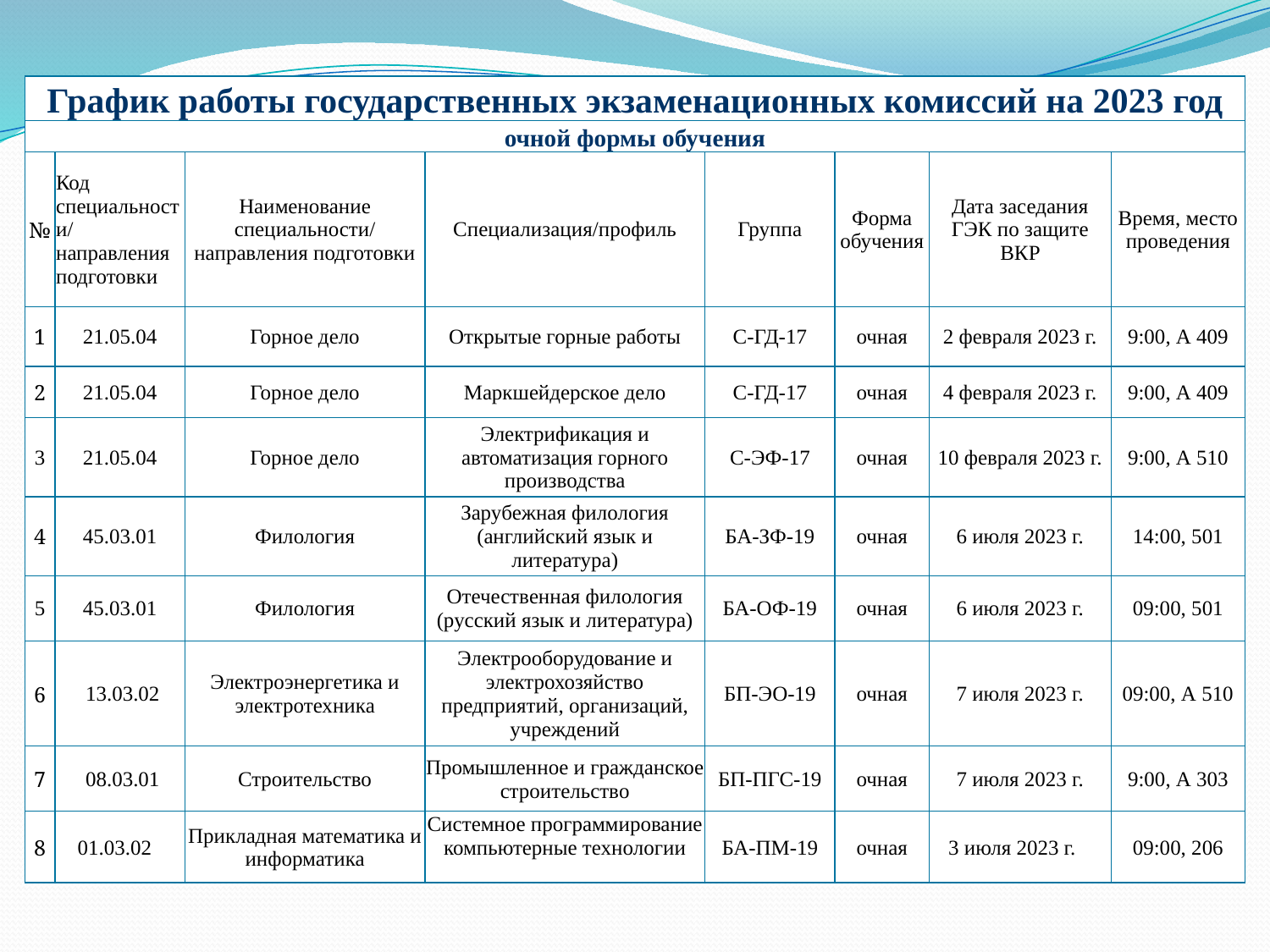

| График работы государственных экзаменационных комиссий на 2023 год |  |  |  |  |  |  |  |
| --- | --- | --- | --- | --- | --- | --- | --- |
| очной формы обучения |  |  |  |  |  |  |  |
| № | Код специальности/ направления подготовки | Наименование специальности/ направления подготовки | Специализация/профиль | Группа | Форма обучения | Дата заседания ГЭК по защите ВКР | Время, место проведения |
| 1 | 21.05.04 | Горное дело | Открытые горные работы | С-ГД-17 | очная | 2 февраля 2023 г. | 9:00, А 409 |
| 2 | 21.05.04 | Горное дело | Маркшейдерское дело | С-ГД-17 | очная | 4 февраля 2023 г. | 9:00, А 409 |
| 3 | 21.05.04 | Горное дело | Электрификация и автоматизация горного производства | С-ЭФ-17 | очная | 10 февраля 2023 г. | 9:00, А 510 |
| 4 | 45.03.01 | Филология | Зарубежная филология (английский язык и литература) | БА-ЗФ-19 | очная | 6 июля 2023 г. | 14:00, 501 |
| 5 | 45.03.01 | Филология | Отечественная филология (русский язык и литература) | БА-ОФ-19 | очная | 6 июля 2023 г. | 09:00, 501 |
| 6 | 13.03.02 | Электроэнергетика и электротехника | Электрооборудование и электрохозяйство предприятий, организаций, учреждений | БП-ЭО-19 | очная | 7 июля 2023 г. | 09:00, А 510 |
| 7 | 08.03.01 | Строительство | Промышленное и гражданское строительство | БП-ПГС-19 | очная | 7 июля 2023 г. | 9:00, А 303 |
| 8 | 01.03.02 | Прикладная математика и информатика | Системное программирование компьютерные технологии | БА-ПМ-19 | очная | 3 июля 2023 г. | 09:00, 206 |